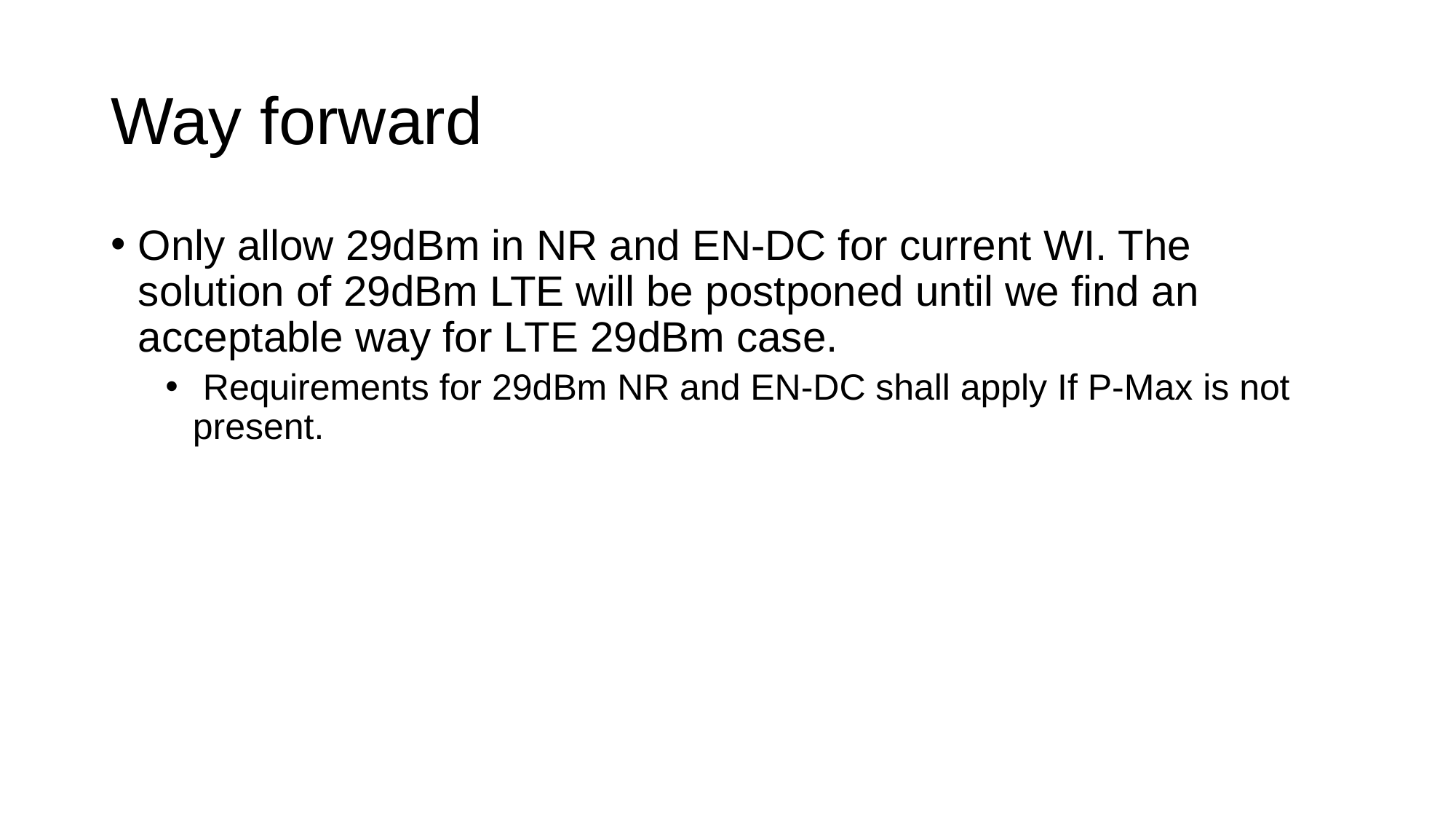

# Way forward
Only allow 29dBm in NR and EN-DC for current WI. The solution of 29dBm LTE will be postponed until we find an acceptable way for LTE 29dBm case.
 Requirements for 29dBm NR and EN-DC shall apply If P-Max is not present.